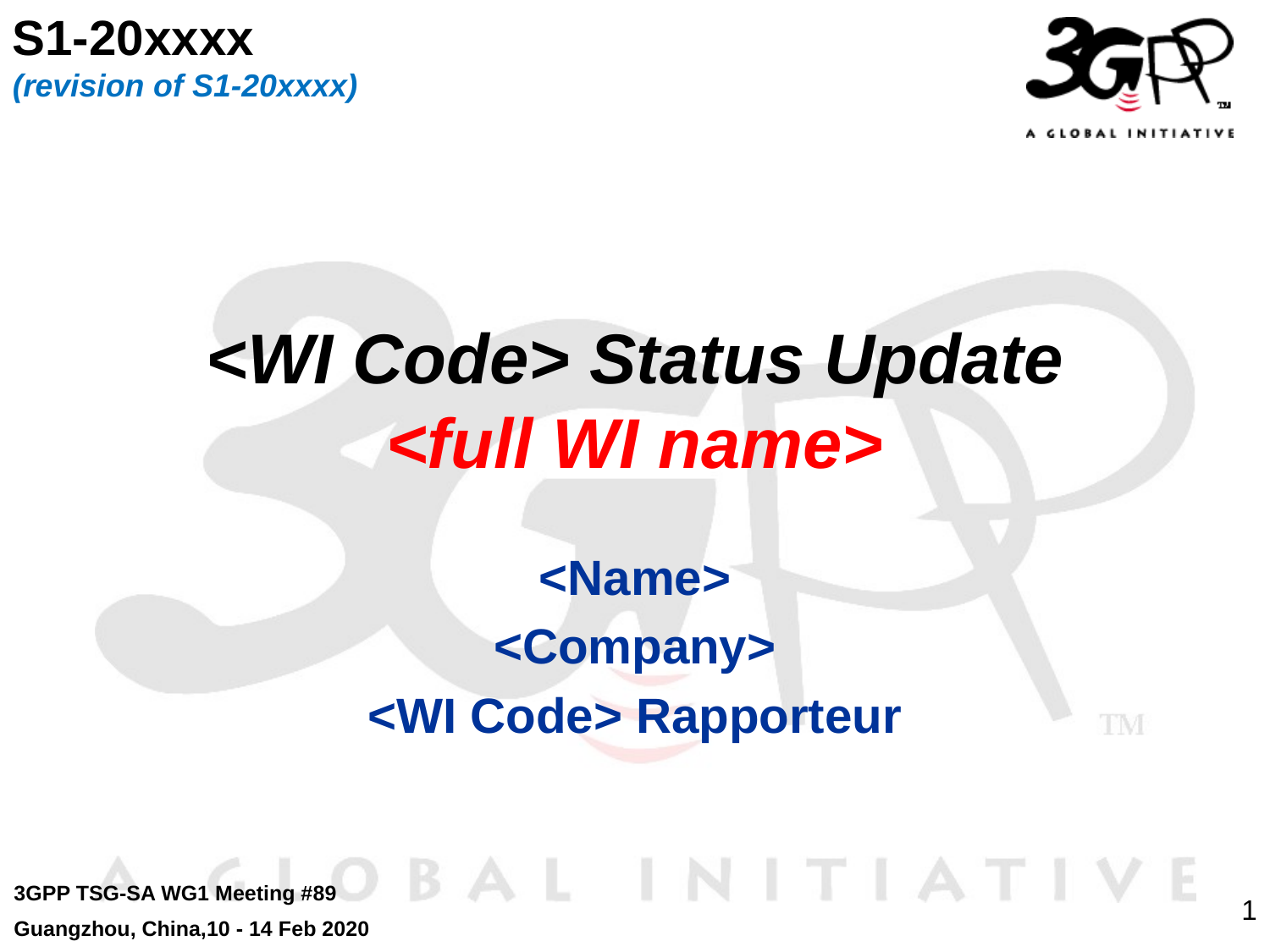

S1-20xxxx
(revision of S1-20xxxx)
# <WI Code> Status Update <full WI name>
<Name>
<Company>
<WI Code> Rapporteur
3GPP TSG-SA WG1 Meeting #89
Guangzhou, China,10 - 14 Feb 2020
1